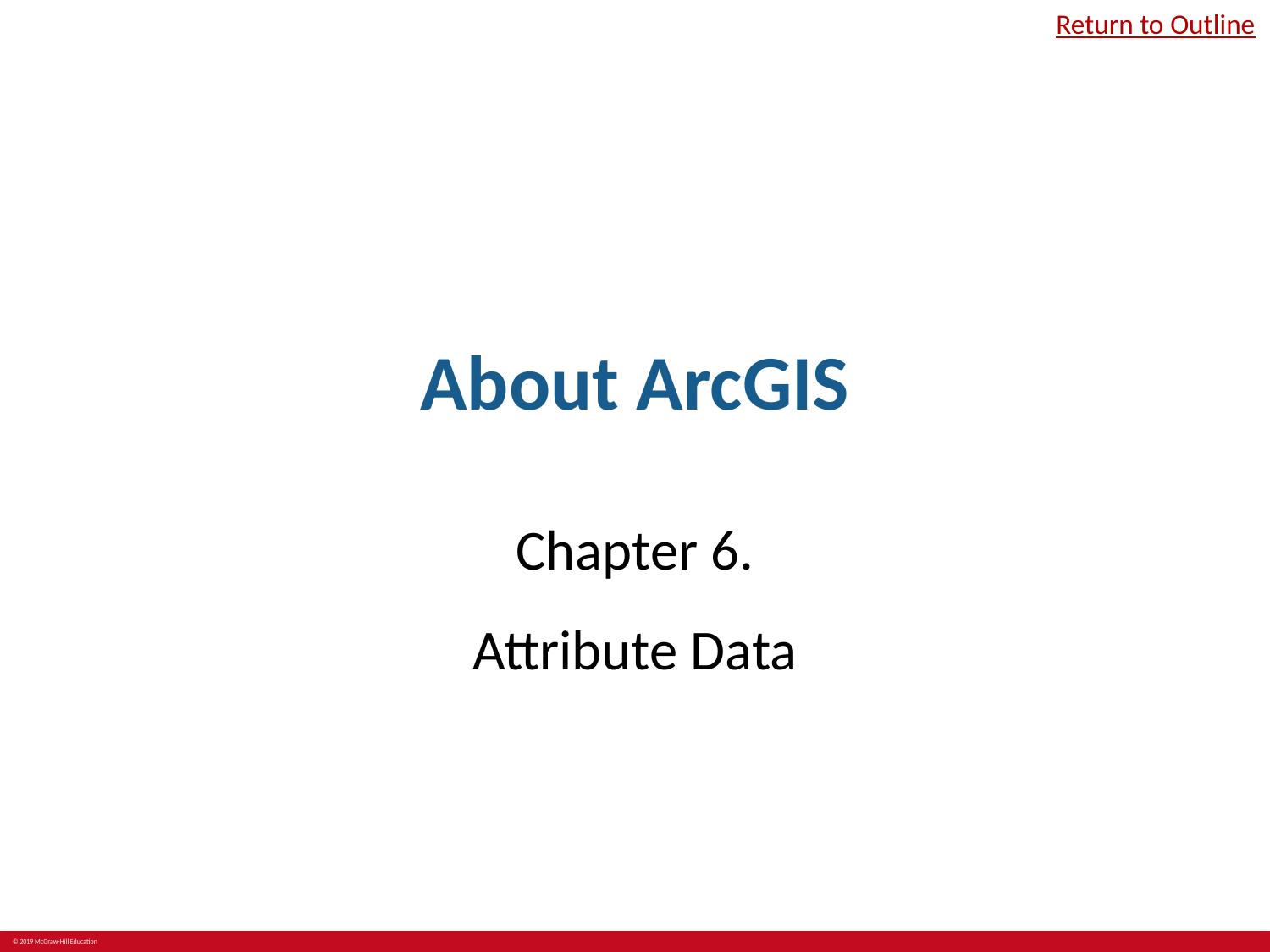

Return to Outline
# About ArcGIS
Chapter 6.
Attribute Data